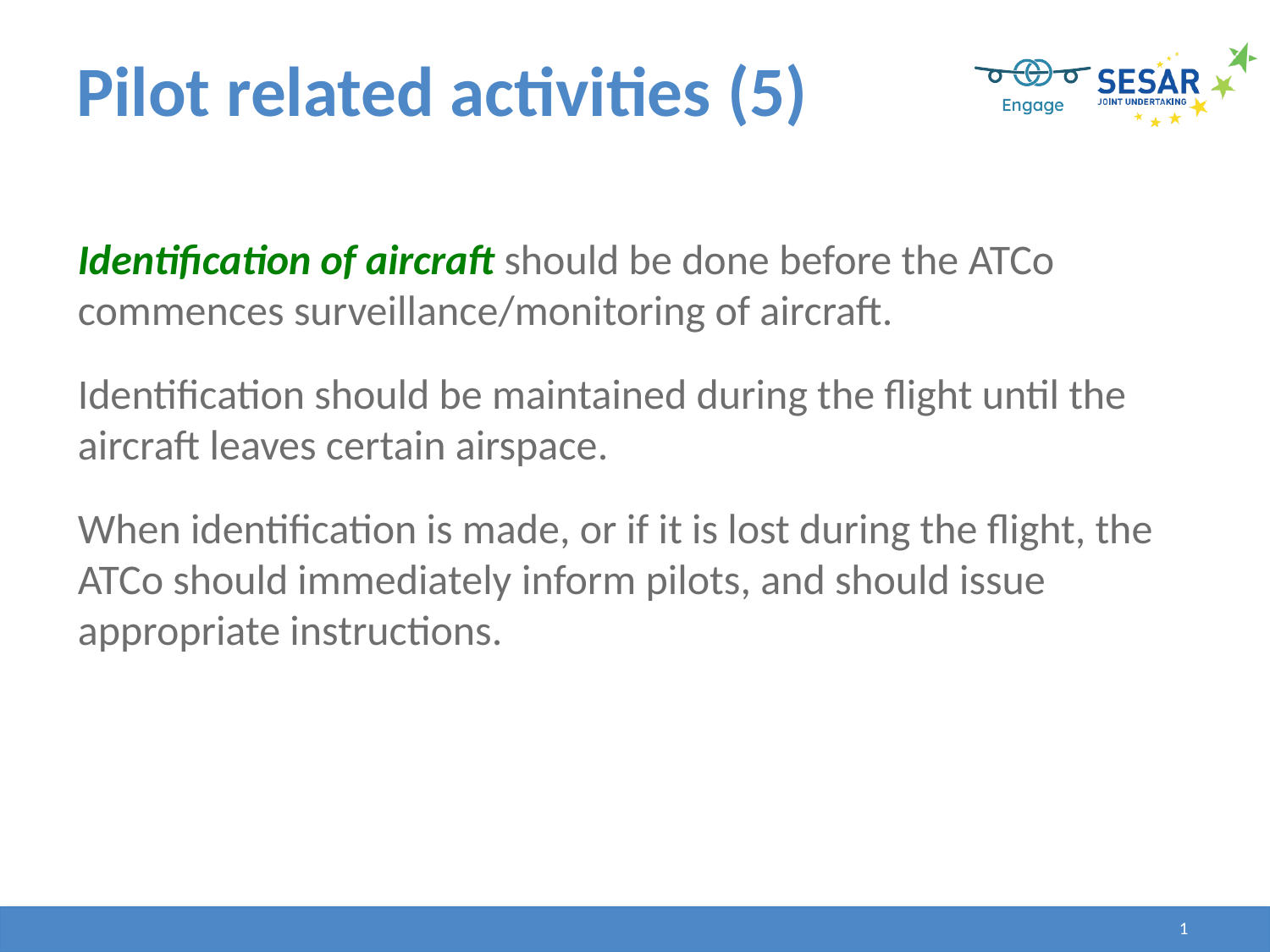

# Pilot related activities (5)
Identification of aircraft should be done before the ATCo commences surveillance/monitoring of aircraft.

Identification should be maintained during the flight until the aircraft leaves certain airspace.

When identification is made, or if it is lost during the flight, the ATCo should immediately inform pilots, and should issue appropriate instructions.
31